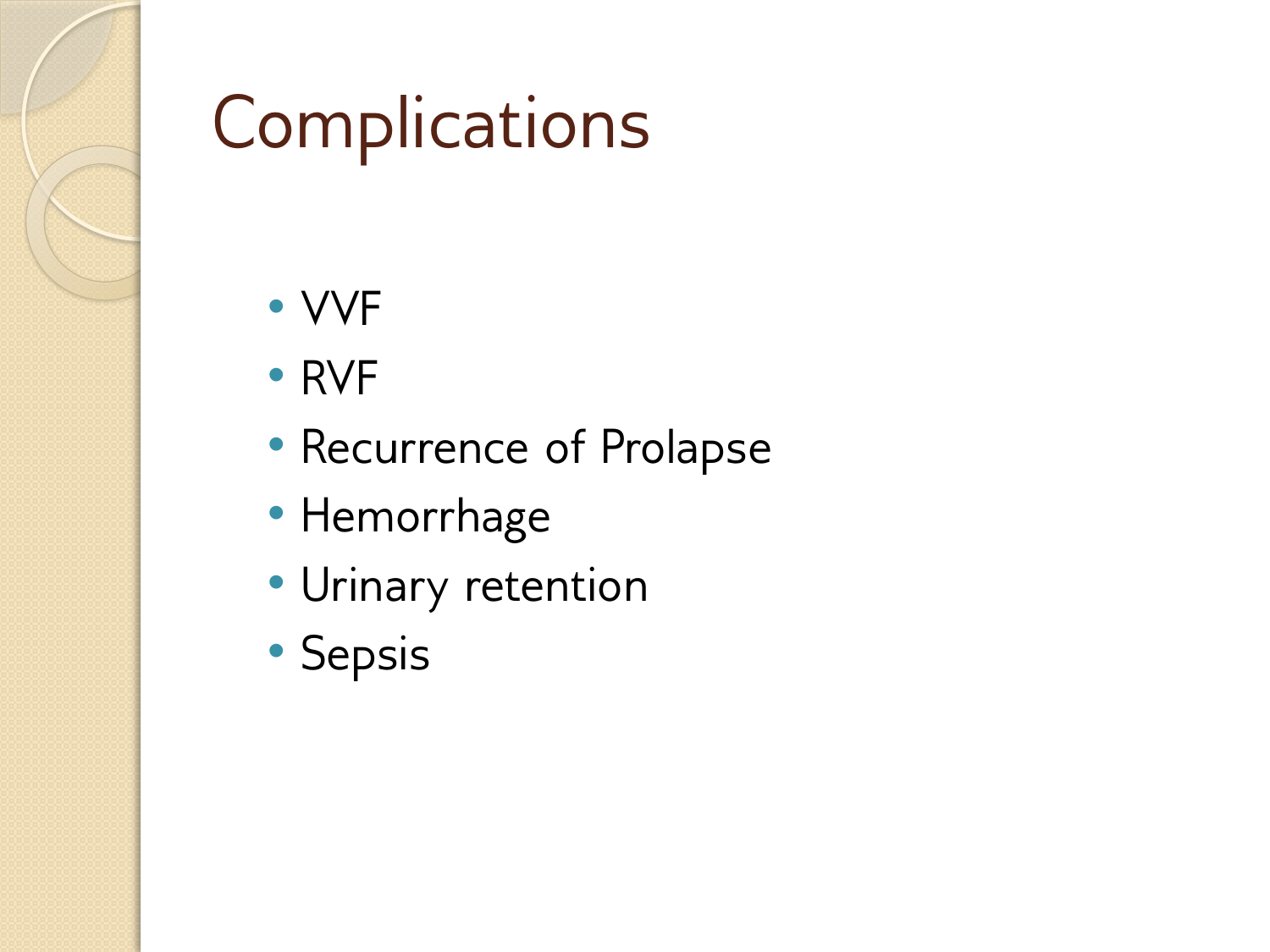

# Complications

VVF
RVF
Recurrence of Prolapse
Hemorrhage
Urinary retention
Sepsis